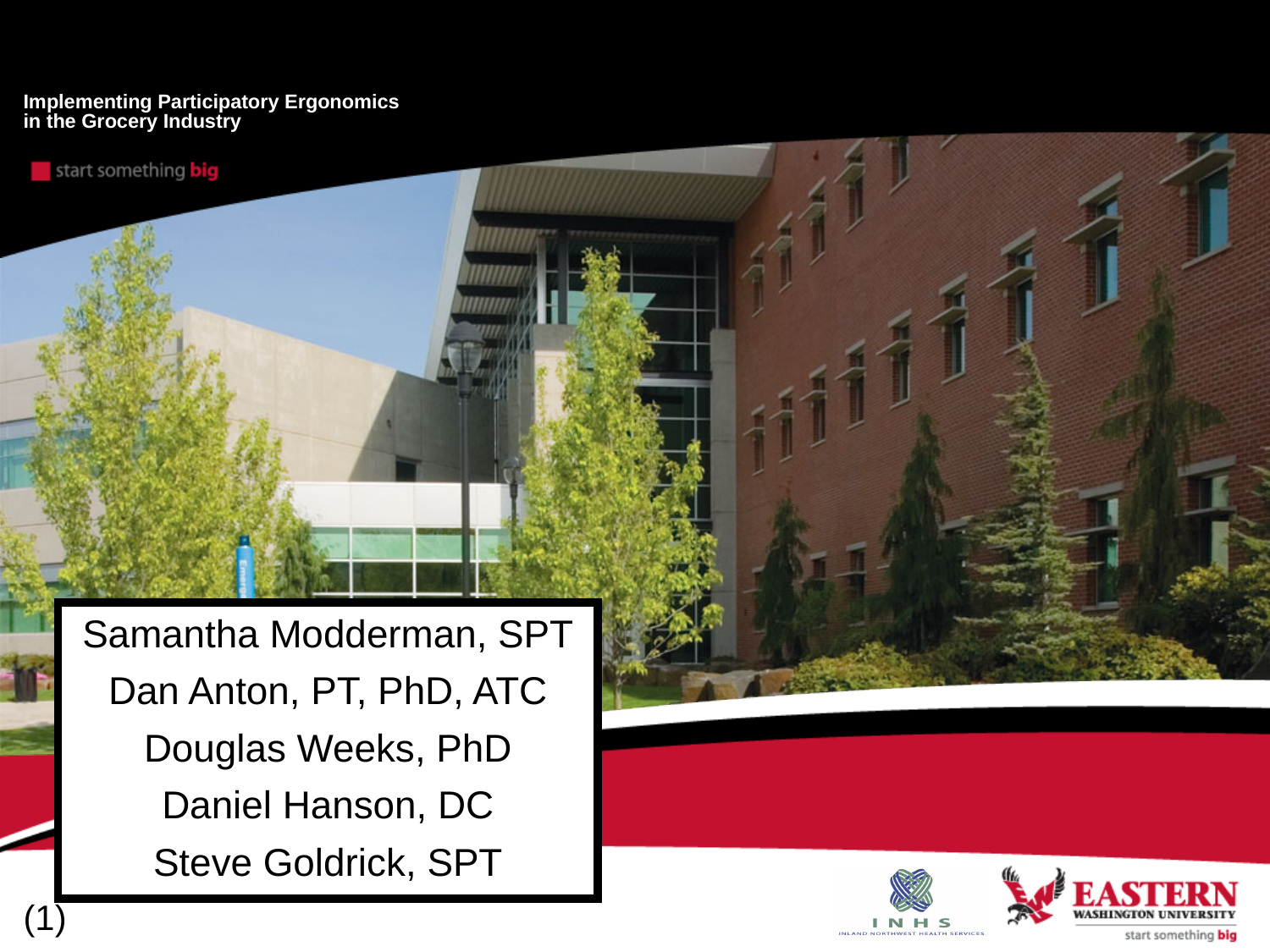

# Implementing Participatory Ergonomics in the Grocery Industry
Samantha Modderman, SPT
Dan Anton, PT, PhD, ATC
Douglas Weeks, PhD
Daniel Hanson, DC
Steve Goldrick, SPT
1